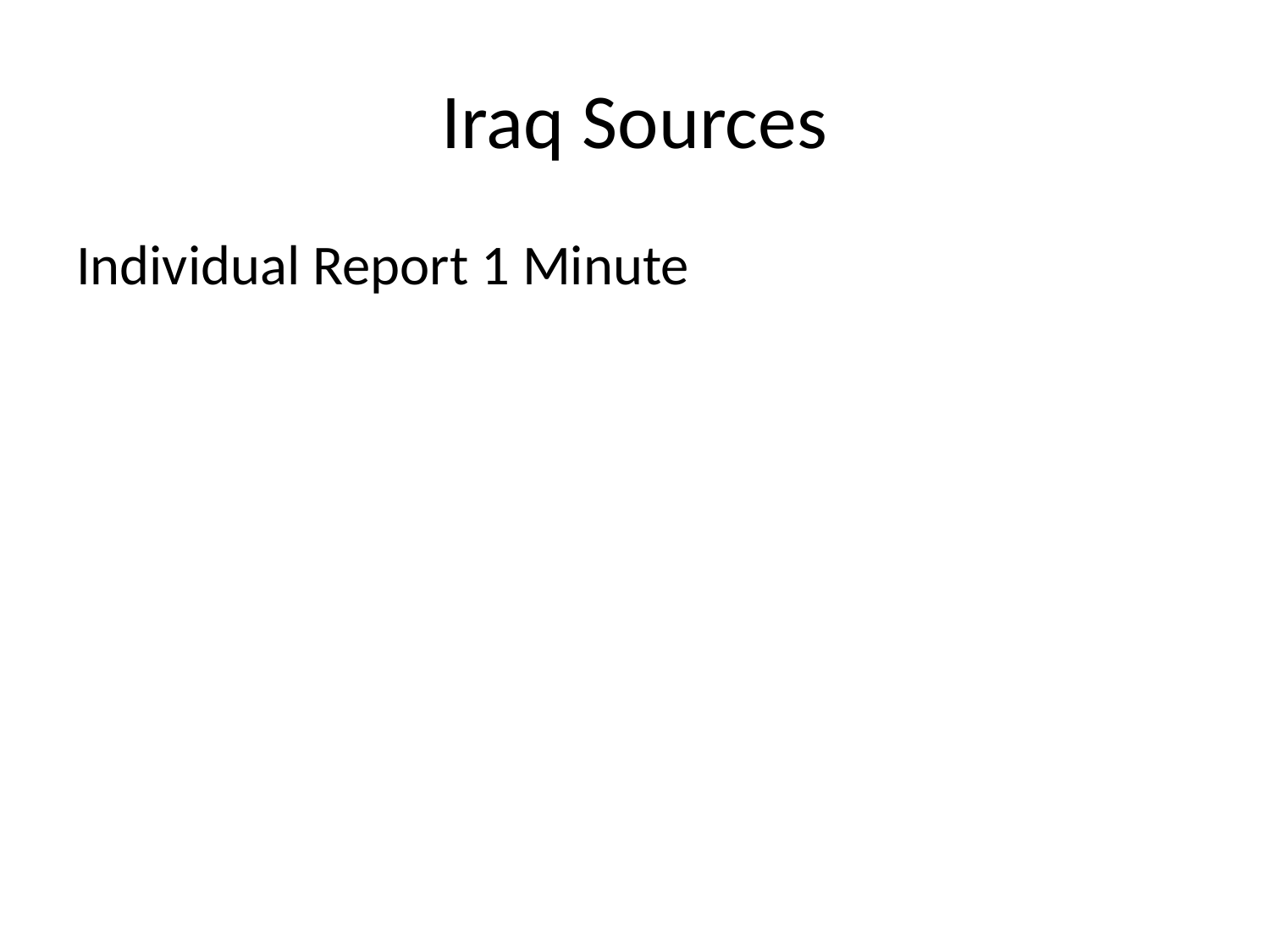

# Iraq Sources
Individual Report 1 Minute